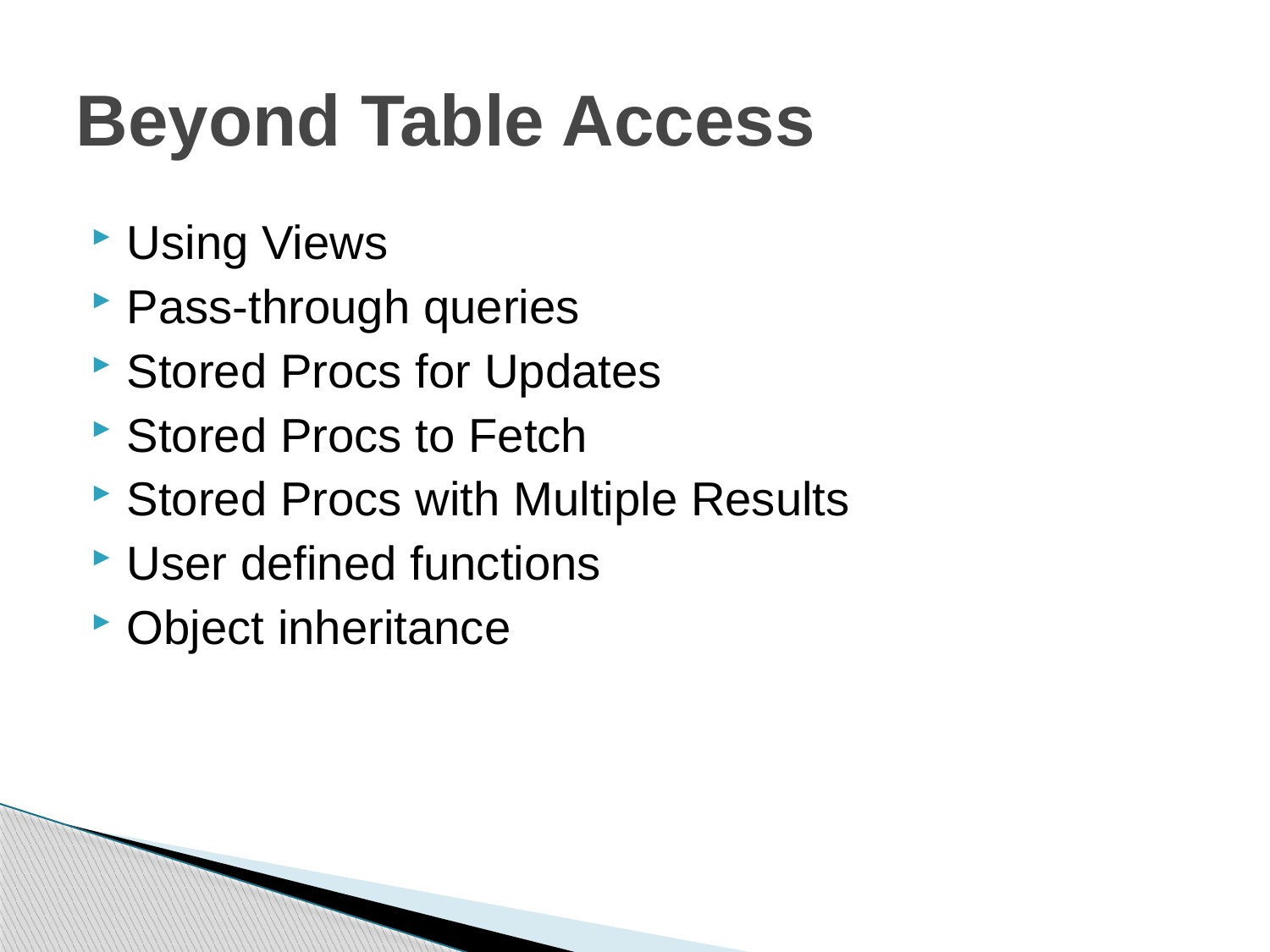

# Beyond Table Access
Using Views
Pass-through queries
Stored Procs for Updates
Stored Procs to Fetch
Stored Procs with Multiple Results
User defined functions
Object inheritance